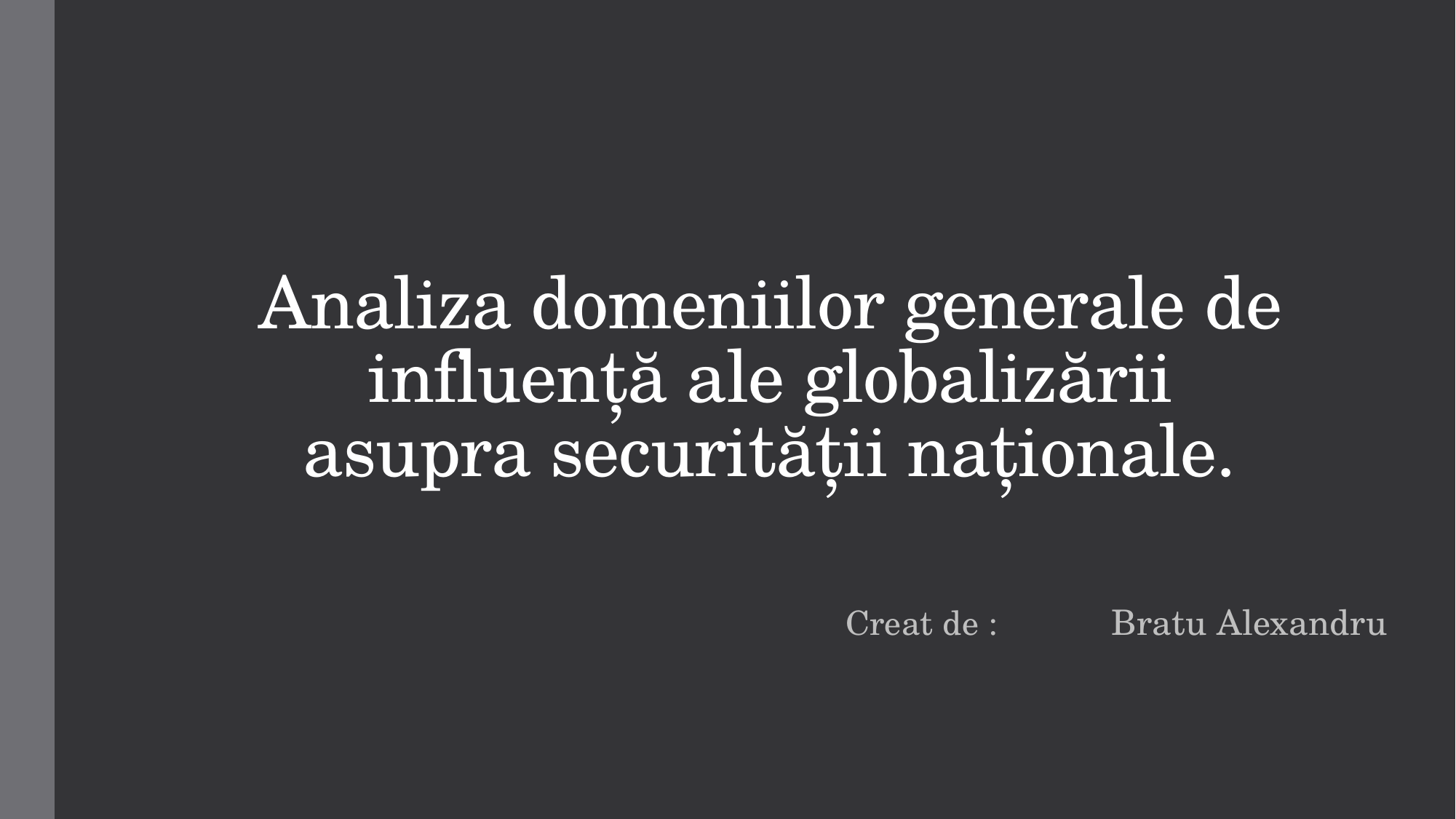

# Analiza domeniilor generale de influență ale globalizării asupra securităţii naționale.
   Creat de :            Bratu Alexandru